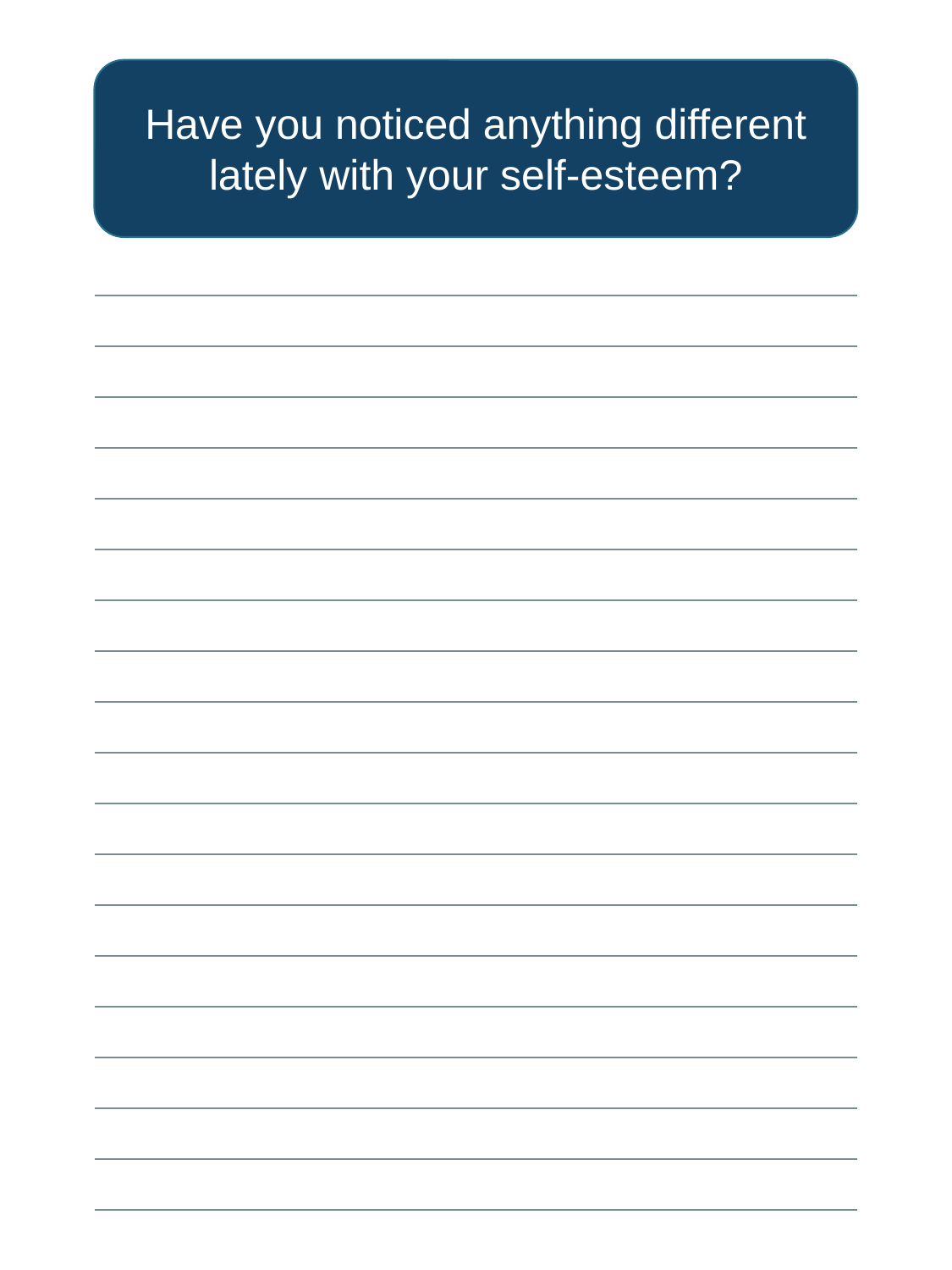

Have you noticed anything different lately with your self-esteem?
|  |
| --- |
|  |
|  |
|  |
|  |
|  |
|  |
|  |
|  |
|  |
|  |
|  |
|  |
|  |
|  |
|  |
|  |
|  |